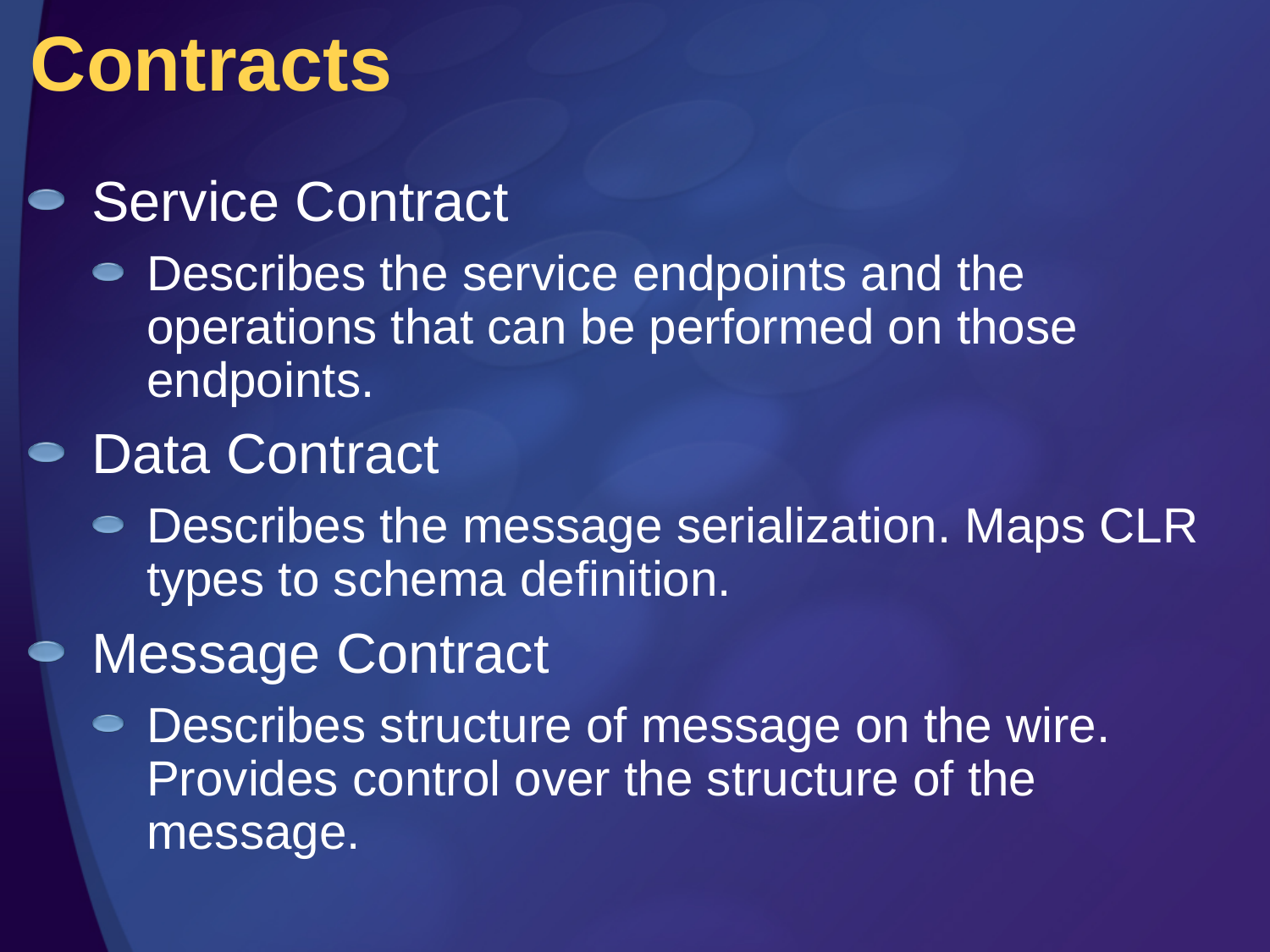

# Contracts
Service Contract
Describes the service endpoints and the  operations that can be performed on those endpoints.
Data Contract
Describes the message serialization. Maps CLR types to schema definition.
Message Contract
Describes structure of message on the wire. Provides control over the structure of the message.